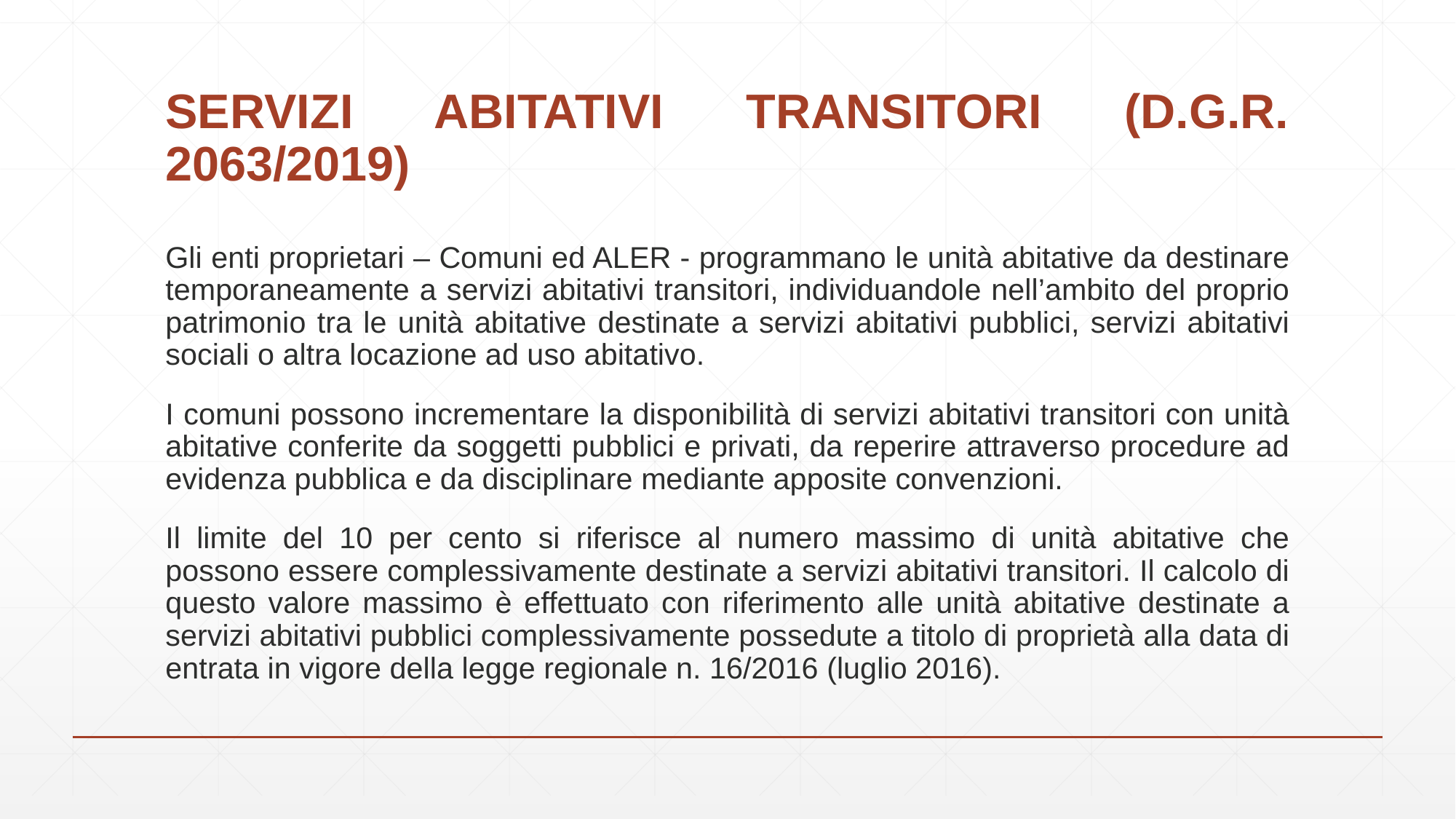

# SERVIZI ABITATIVI TRANSITORI (D.G.R. 2063/2019)
Gli enti proprietari – Comuni ed ALER - programmano le unità abitative da destinare temporaneamente a servizi abitativi transitori, individuandole nell’ambito del proprio patrimonio tra le unità abitative destinate a servizi abitativi pubblici, servizi abitativi sociali o altra locazione ad uso abitativo.
I comuni possono incrementare la disponibilità di servizi abitativi transitori con unità abitative conferite da soggetti pubblici e privati, da reperire attraverso procedure ad evidenza pubblica e da disciplinare mediante apposite convenzioni.
Il limite del 10 per cento si riferisce al numero massimo di unità abitative che possono essere complessivamente destinate a servizi abitativi transitori. Il calcolo di questo valore massimo è effettuato con riferimento alle unità abitative destinate a servizi abitativi pubblici complessivamente possedute a titolo di proprietà alla data di entrata in vigore della legge regionale n. 16/2016 (luglio 2016).